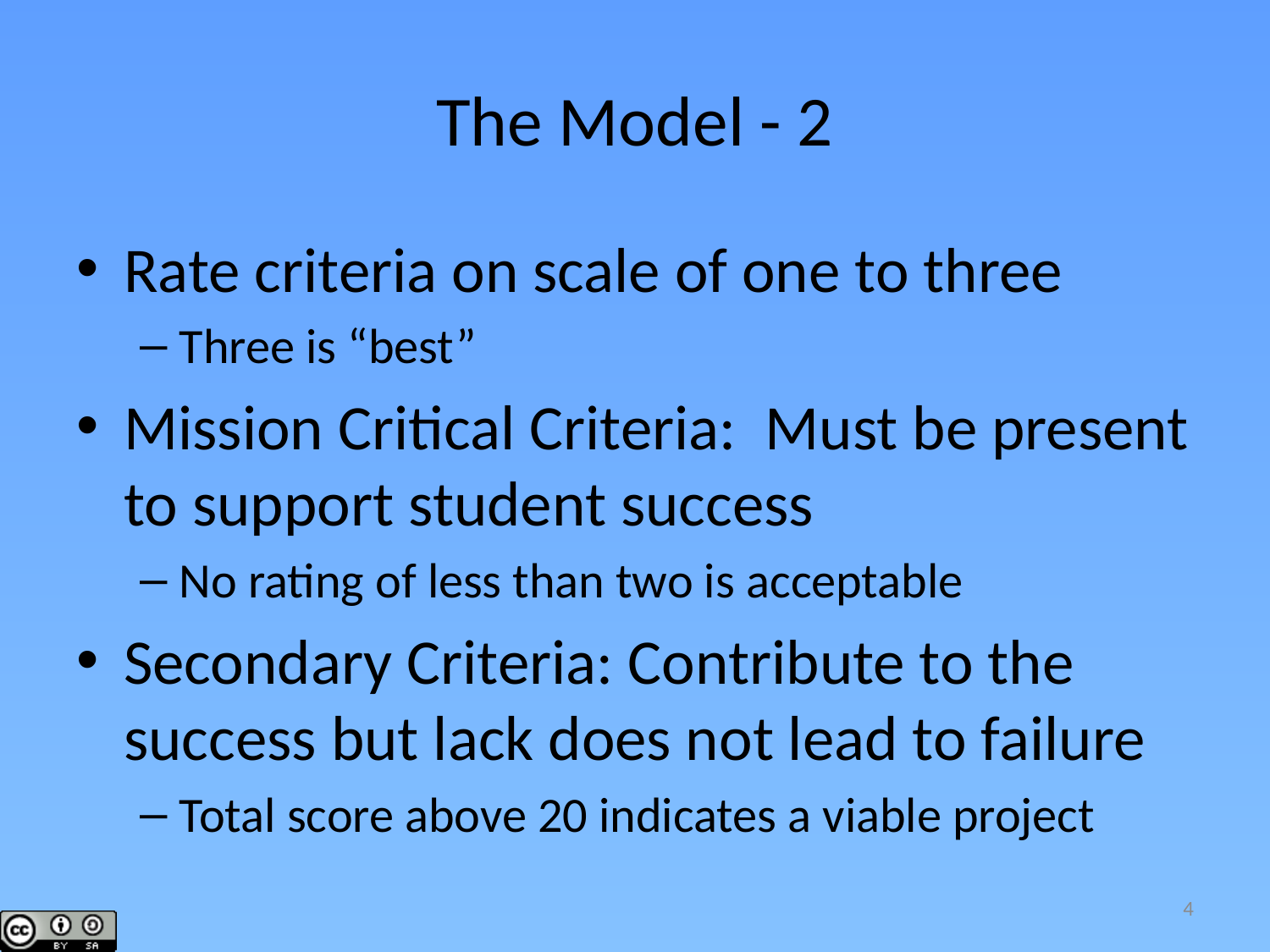

# The Model - 2
Rate criteria on scale of one to three
Three is “best”
Mission Critical Criteria:  Must be present to support student success
No rating of less than two is acceptable
Secondary Criteria: Contribute to the success but lack does not lead to failure
Total score above 20 indicates a viable project

4